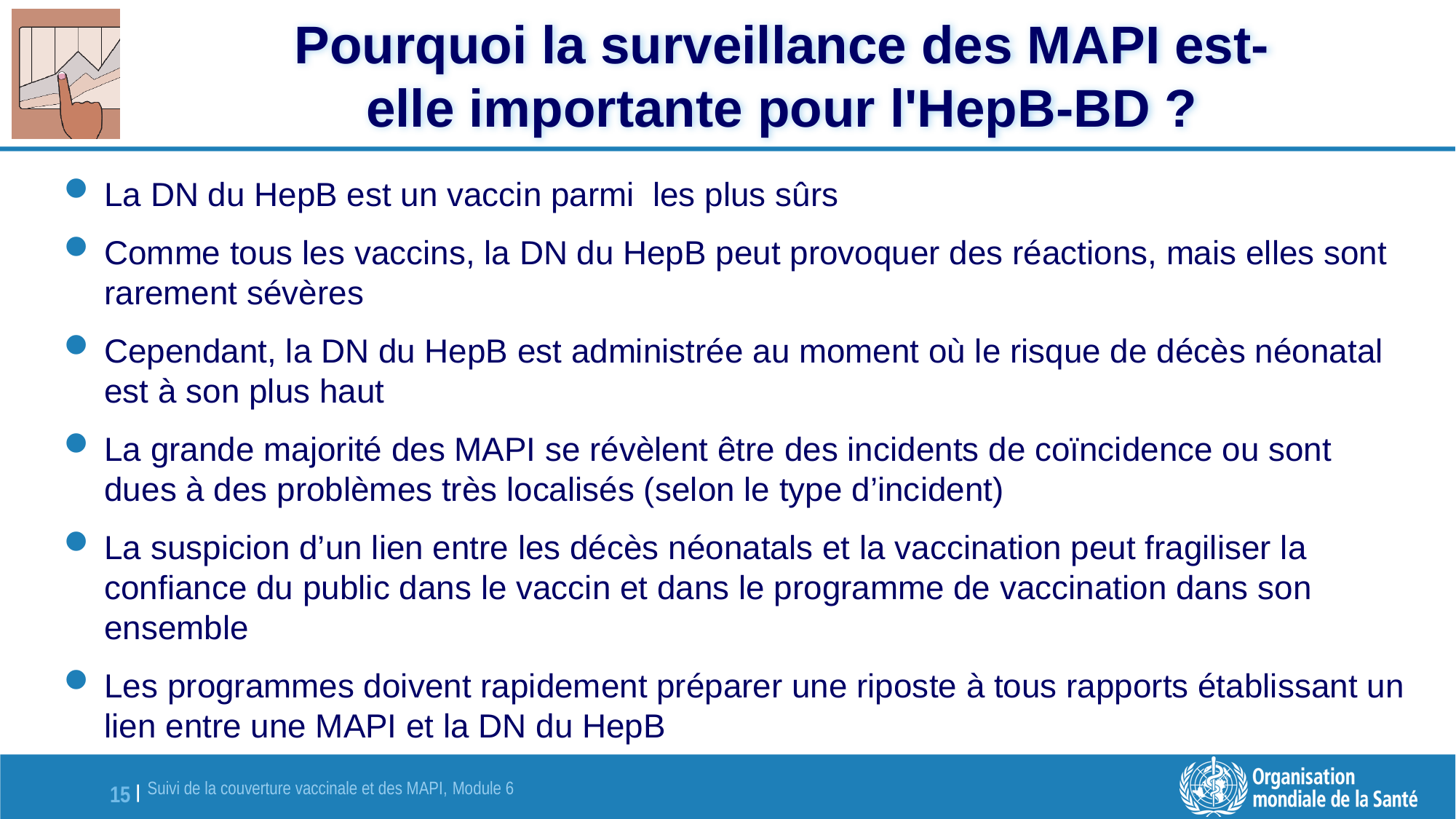

# Pourquoi la surveillance des MAPI est-elle importante pour l'HepB-BD ?
La DN du HepB est un vaccin parmi  les plus sûrs
Comme tous les vaccins, la DN du HepB peut provoquer des réactions, mais elles sont rarement sévères
Cependant, la DN du HepB est administrée au moment où le risque de décès néonatal est à son plus haut
La grande majorité des MAPI se révèlent être des incidents de coïncidence ou sont dues à des problèmes très localisés (selon le type d’incident)
La suspicion d’un lien entre les décès néonatals et la vaccination peut fragiliser la confiance du public dans le vaccin et dans le programme de vaccination dans son ensemble
Les programmes doivent rapidement préparer une riposte à tous rapports établissant un lien entre une MAPI et la DN du HepB